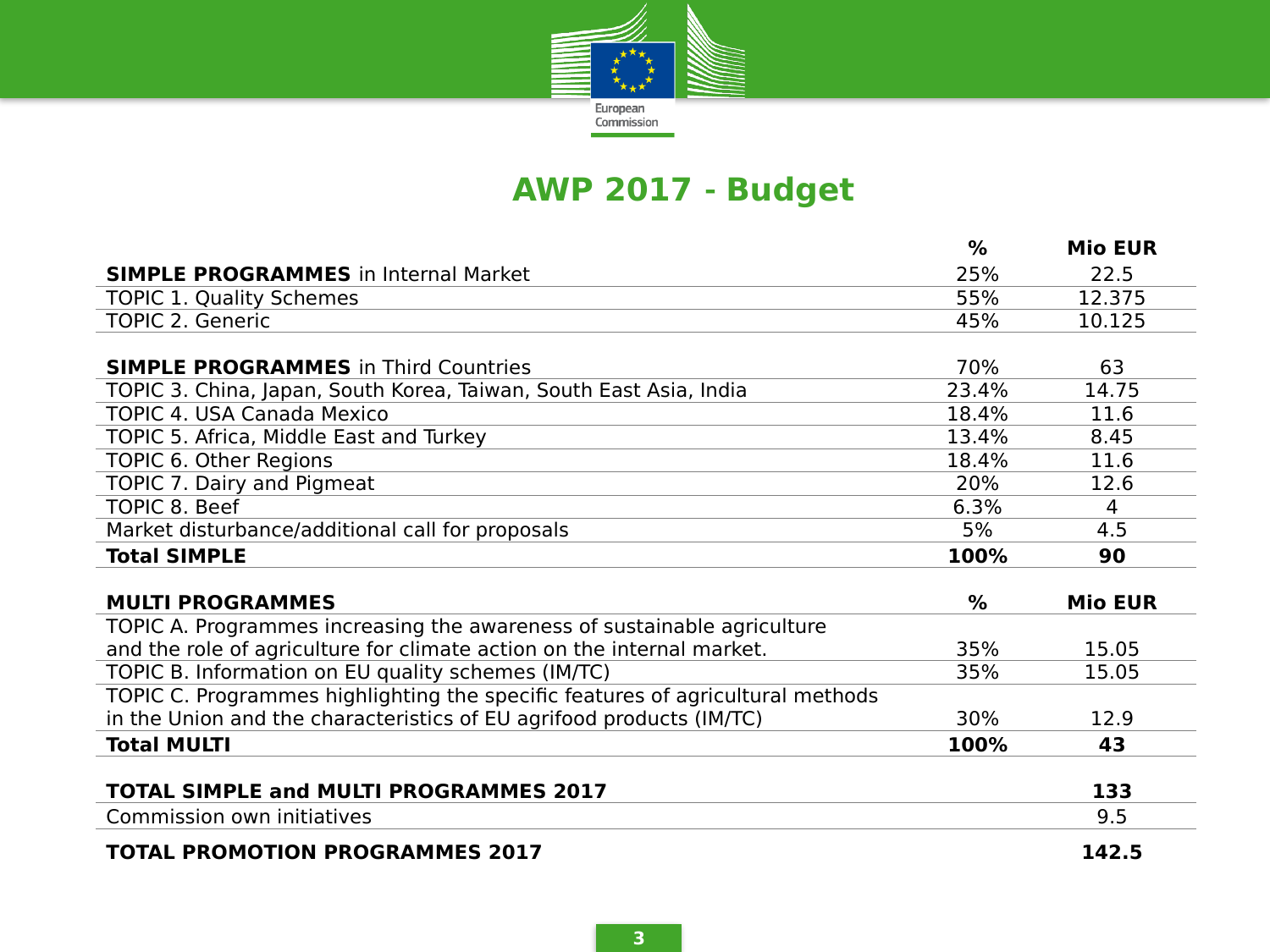

AWP 2017 - Budget
|  | % | Mio EUR |
| --- | --- | --- |
| SIMPLE PROGRAMMES in Internal Market | 25% | 22.5 |
| TOPIC 1. Quality Schemes | 55% | 12.375 |
| TOPIC 2. Generic | 45% | 10.125 |
| SIMPLE PROGRAMMES in Third Countries | 70% | 63 |
| TOPIC 3. China, Japan, South Korea, Taiwan, South East Asia, India | 23.4% | 14.75 |
| TOPIC 4. USA Canada Mexico | 18.4% | 11.6 |
| TOPIC 5. Africa, Middle East and Turkey | 13.4% | 8.45 |
| TOPIC 6. Other Regions | 18.4% | 11.6 |
| TOPIC 7. Dairy and Pigmeat | 20% | 12.6 |
| TOPIC 8. Beef | 6.3% | 4 |
| Market disturbance/additional call for proposals | 5% | 4.5 |
| Total SIMPLE | 100% | 90 |
| MULTI PROGRAMMES | % | Mio EUR |
| TOPIC A. Programmes increasing the awareness of sustainable agriculture and the role of agriculture for climate action on the internal market. | 35% | 15.05 |
| TOPIC B. Information on EU quality schemes (IM/TC) | 35% | 15.05 |
| TOPIC C. Programmes highlighting the specific features of agricultural methods in the Union and the characteristics of EU agrifood products (IM/TC) | 30% | 12.9 |
| Total MULTI | 100% | 43 |
| TOTAL SIMPLE and MULTI PROGRAMMES 2017 |  | 133 |
| Commission own initiatives |  | 9.5 |
| TOTAL PROMOTION PROGRAMMES 2017 |  | 142.5 |
3